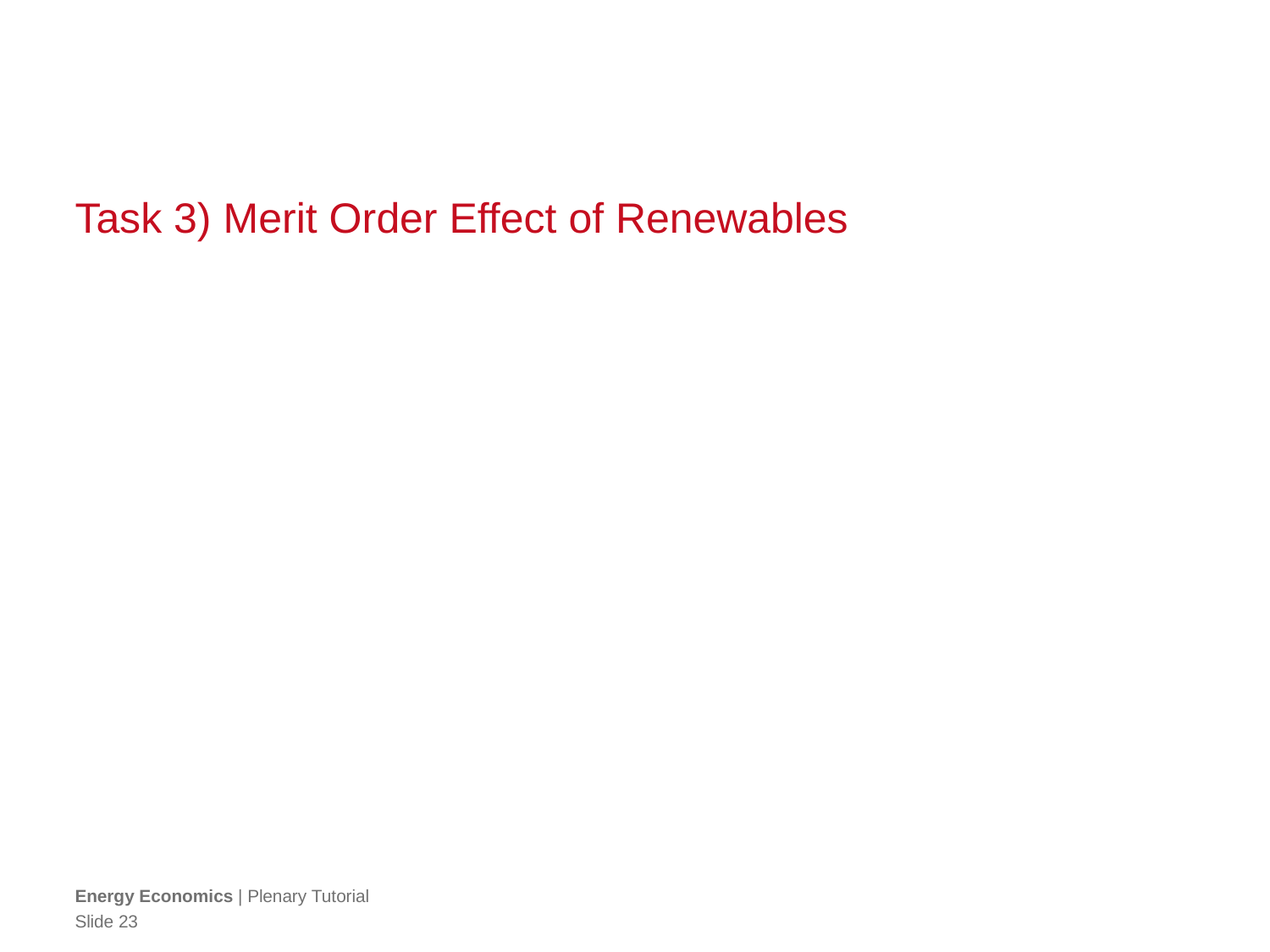

# Task 3) Merit Order Effect of Renewables

Energy Economics | Plenary Tutorial
Slide 23